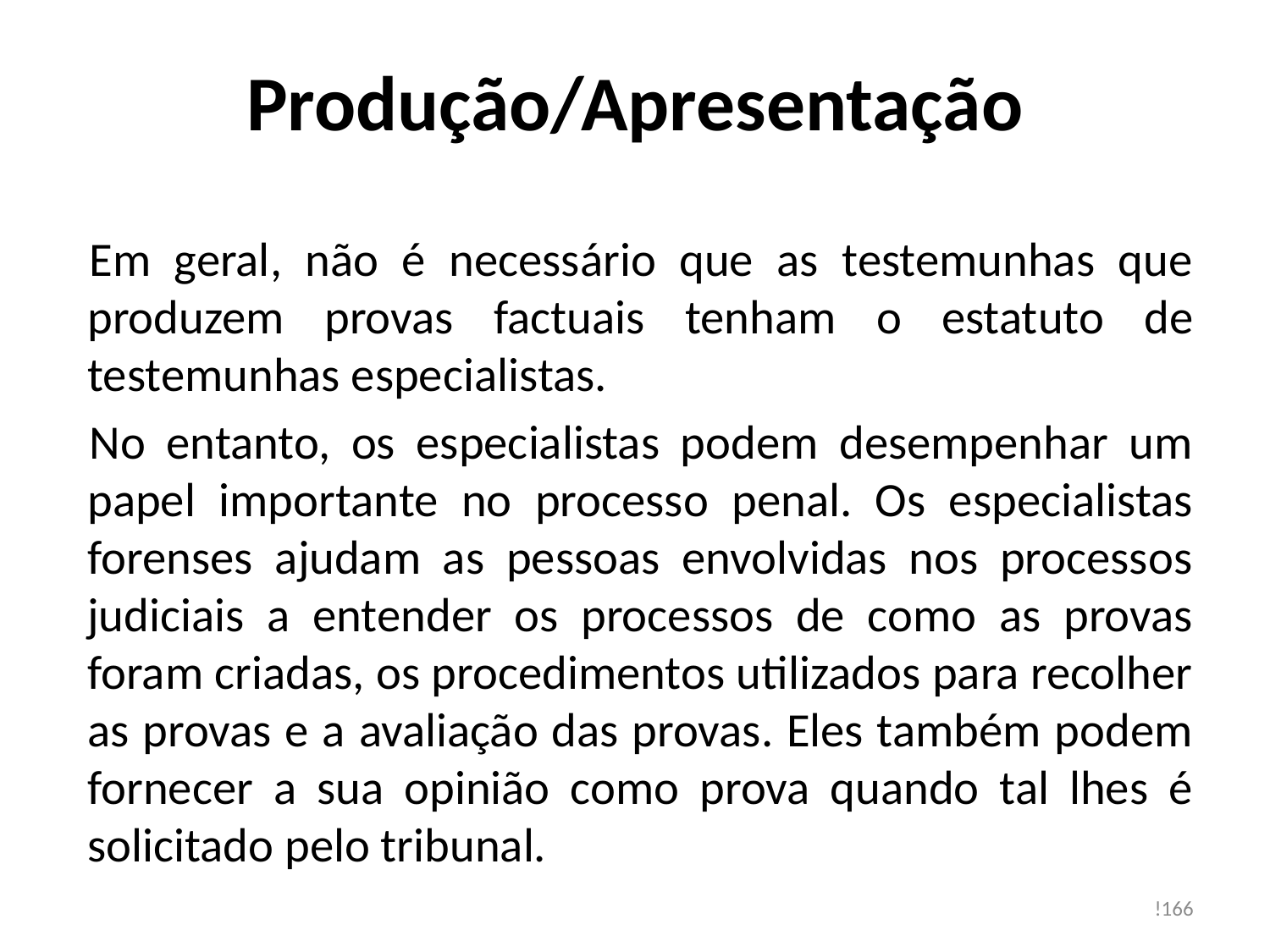

# Produção/Apresentação
Em geral, não é necessário que as testemunhas que produzem provas factuais tenham o estatuto de testemunhas especialistas.
No entanto, os especialistas podem desempenhar um papel importante no processo penal. Os especialistas forenses ajudam as pessoas envolvidas nos processos judiciais a entender os processos de como as provas foram criadas, os procedimentos utilizados para recolher as provas e a avaliação das provas. Eles também podem fornecer a sua opinião como prova quando tal lhes é solicitado pelo tribunal.

!166